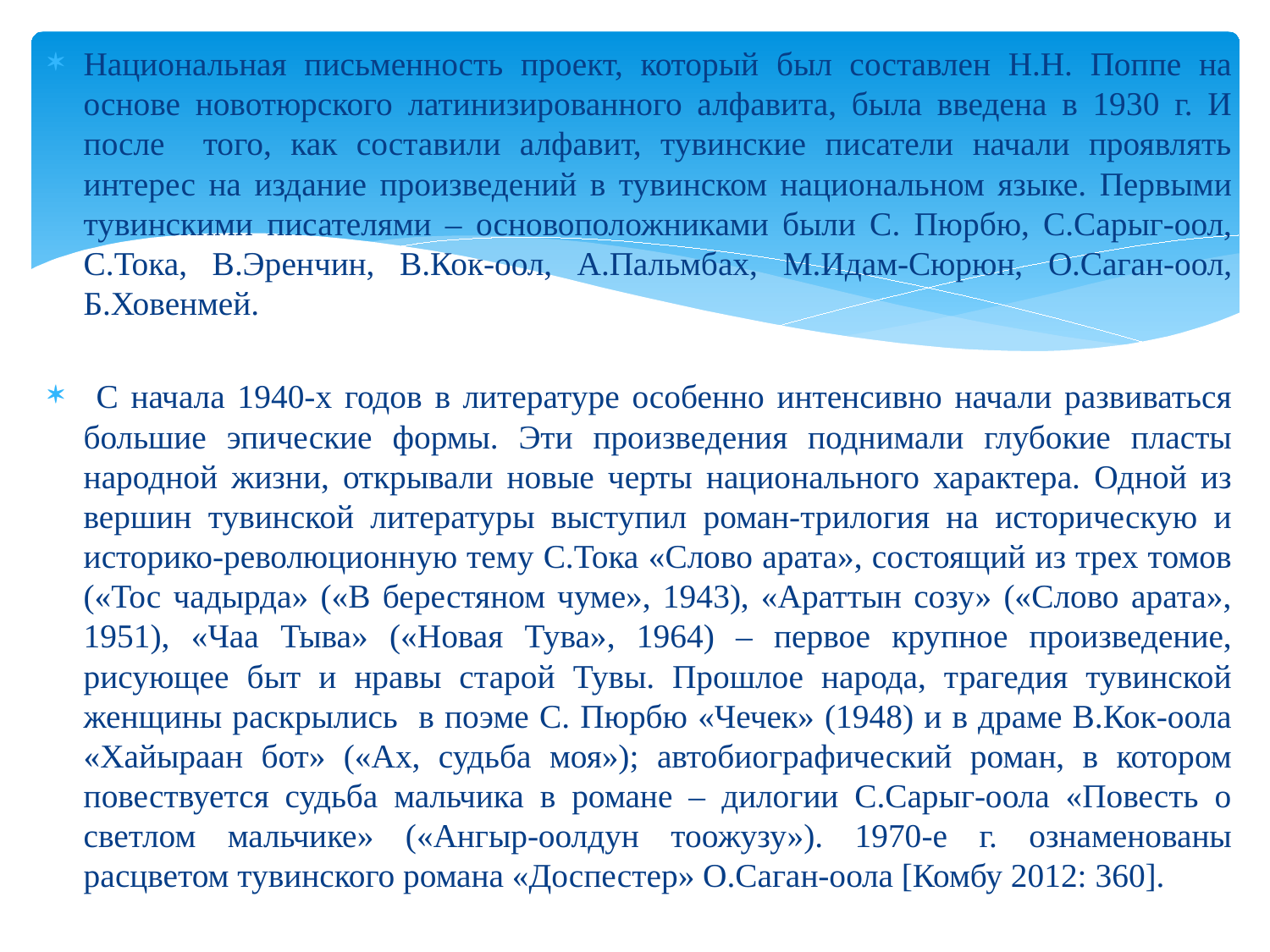

Национальная письменность проект, который был составлен Н.Н. Поппе на основе новотюрского латинизированного алфавита, была введена в 1930 г. И после  того, как составили алфавит, тувинские писатели начали проявлять интерес на издание произведений в тувинском национальном языке. Первыми тувинскими писателями – основоположниками были С. Пюрбю, С.Сарыг-оол, С.Тока, В.Эренчин, В.Кок-оол, А.Пальмбах, М.Идам-Сюрюн, О.Саган-оол, Б.Ховенмей.

 С начала 1940-х годов в литературе особенно интенсивно начали развиваться большие эпические формы. Эти произведения поднимали глубокие пласты народной жизни, открывали новые черты национального характера. Одной из вершин тувинской литературы выступил роман-трилогия на историческую и историко-революционную тему С.Тока «Слово арата», состоящий из трех томов («Тос чадырда» («В берестяном чуме», 1943), «Араттын созу» («Слово арата», 1951), «Чаа Тыва» («Новая Тува», 1964) – первое крупное произведение, рисующее быт и нравы старой Тувы. Прошлое народа, трагедия тувинской женщины раскрылись  в поэме С. Пюрбю «Чечек» (1948) и в драме В.Кок-оола «Хайыраан бот» («Ах, судьба моя»); автобиографический роман, в котором повествуется судьба мальчика в романе – дилогии С.Сарыг-оола «Повесть о светлом мальчике» («Ангыр-оолдун тоожузу»). 1970-е г. ознаменованы расцветом тувинского романа «Доспестер» О.Саган-оола [Комбу 2012: 360].